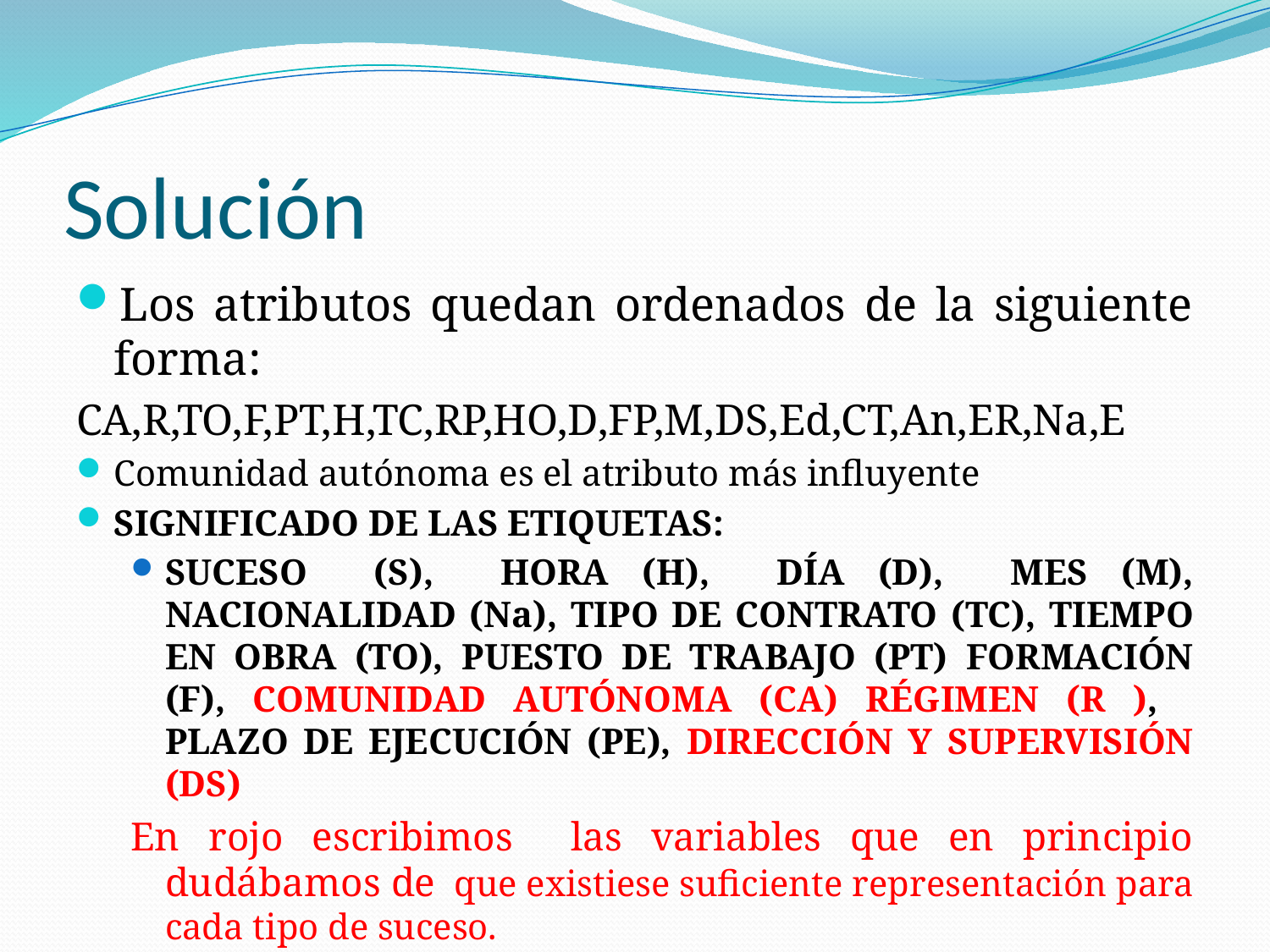

# Solución
Los atributos quedan ordenados de la siguiente forma:
CA,R,TO,F,PT,H,TC,RP,HO,D,FP,M,DS,Ed,CT,An,ER,Na,E
Comunidad autónoma es el atributo más influyente
SIGNIFICADO DE LAS ETIQUETAS:
SUCESO  (S),  HORA (H),  DÍA (D),  MES (M), NACIONALIDAD (Na), TIPO DE CONTRATO (TC), TIEMPO EN OBRA (TO), PUESTO DE TRABAJO (PT) FORMACIÓN (F), COMUNIDAD AUTÓNOMA (CA) RÉGIMEN (R ),   PLAZO DE EJECUCIÓN (PE), DIRECCIÓN Y SUPERVISIÓN (DS)
En rojo escribimos  las variables que en principio dudábamos de  que existiese suficiente representación para cada tipo de suceso.